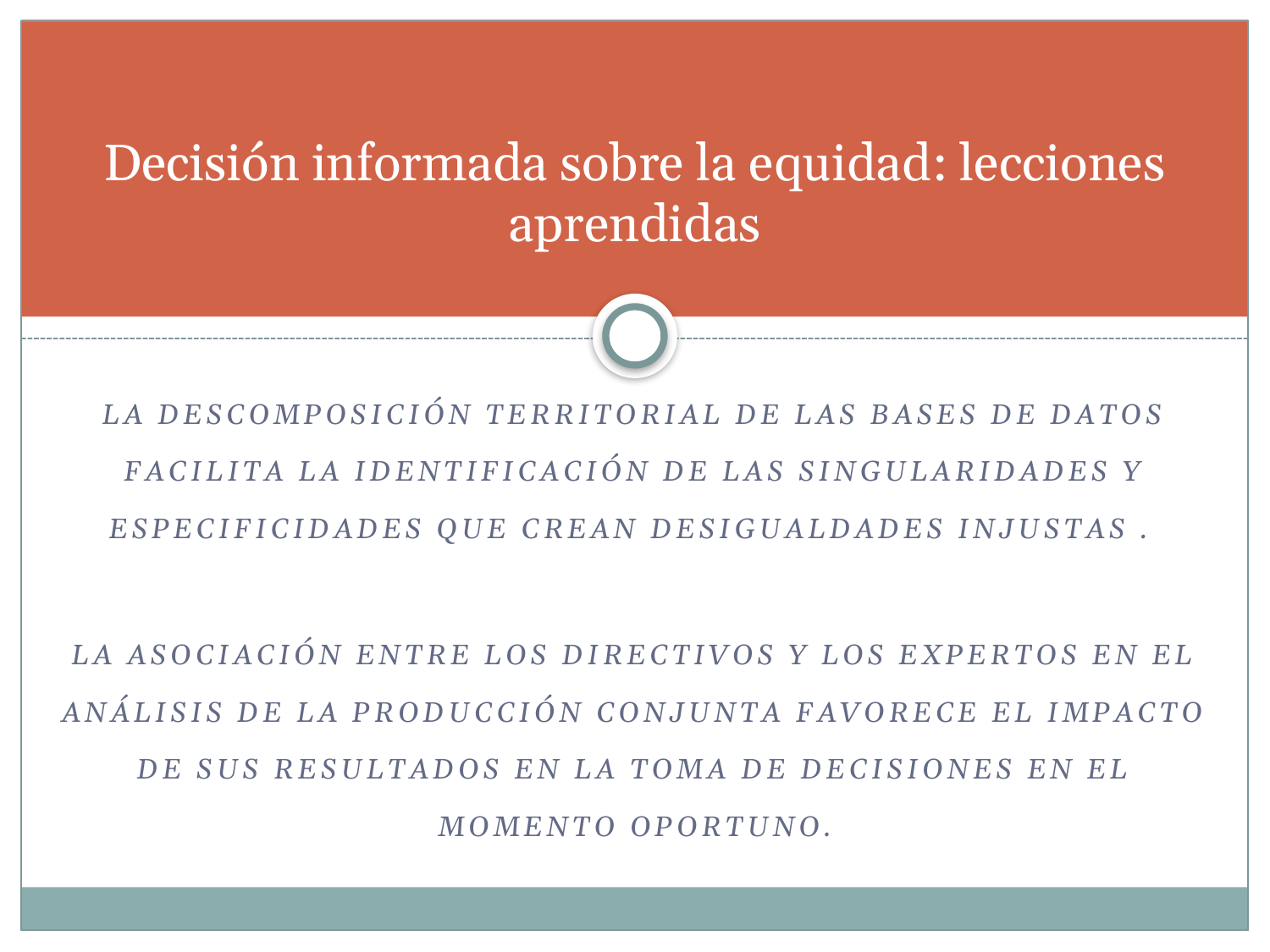

# Decisión informada sobre la equidad: lecciones aprendidas
La descomposición territorial de las bases de datos facilita la identificación de las singularidades y especificidades que crean desigualdades injustas .

La asociación entre los directivos y los expertos en el análisis de la producción conjunta favorece el impacto de sus resultados en la toma de decisiones en el momento oportuno.